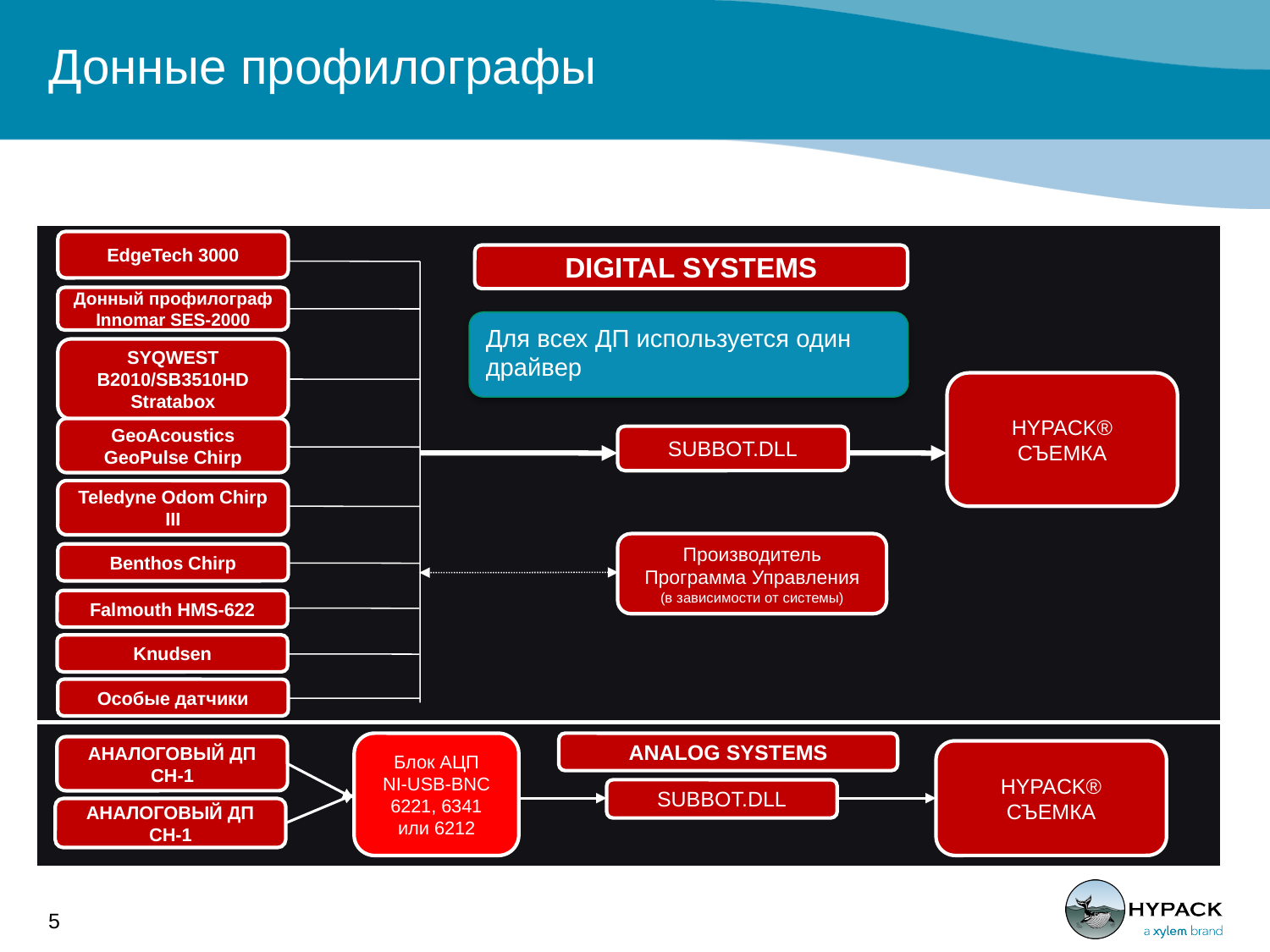

# Донные профилографы

EdgeTech 3000

Донный профилограф Innomar SES-2000

Для всех ДП используется один драйвер

SYQWEST B2010/SB3510HD
Stratabox
HYPACK®
СЪЕМКА

SUBBOT.DLL

Производитель
Программа Управления
(в зависимости от системы)

DIGITAL SYSTEMS
GeoAcoustics GeoPulse Chirp

Teledyne Odom Chirp III

Benthos Chirp

Falmouth HMS-622

Knudsen

Особые датчики

Блок АЦП
NI-USB-BNC 6221, 6341 или 6212
АНАЛОГОВЫЙ ДП СН-1
HYPACK®
СЪЕМКА
SUBBOT.DLL
ANALOG SYSTEMS
АНАЛОГОВЫЙ ДП СН-1
5